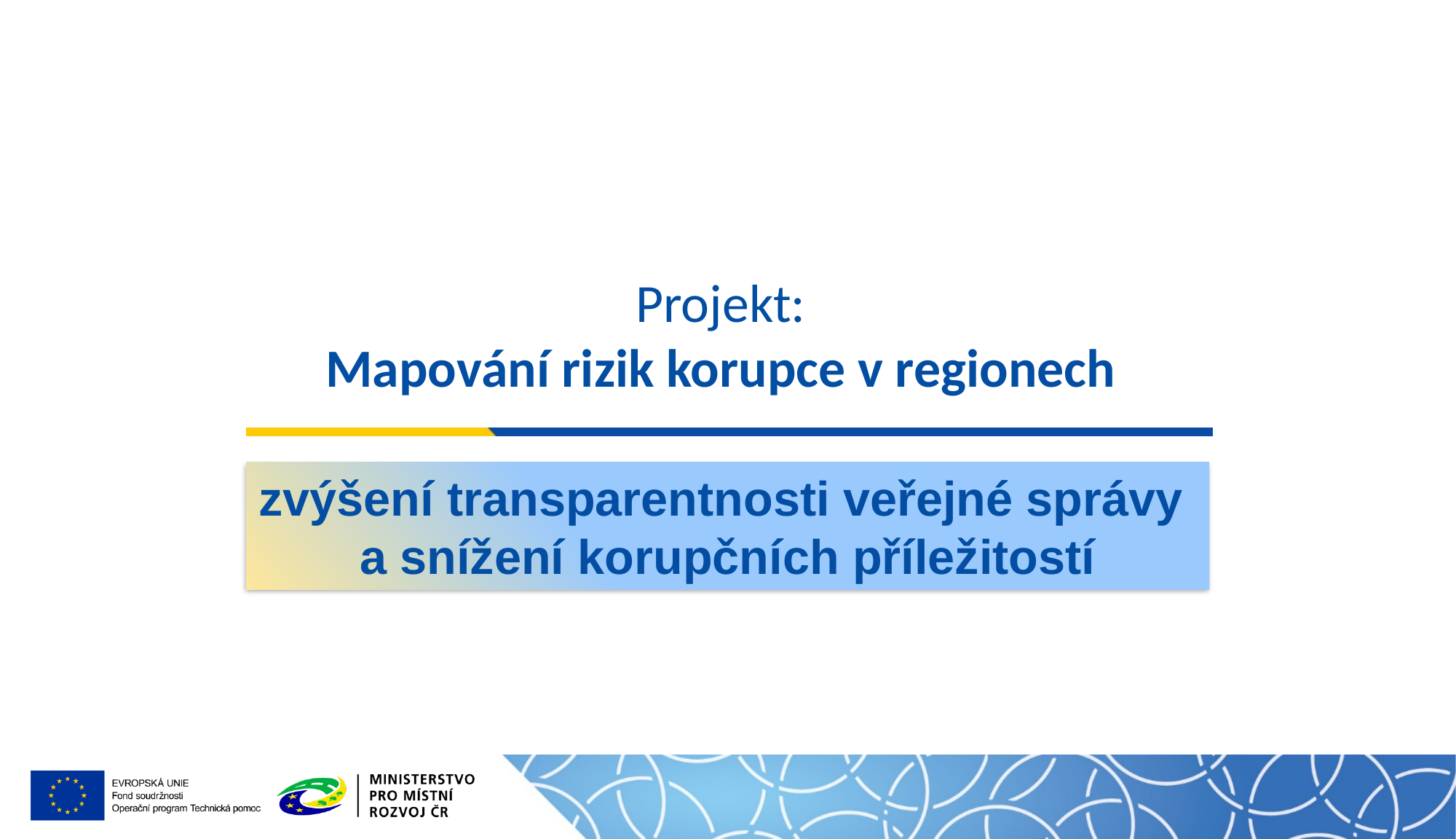

# Projekt: Mapování rizik korupce v regionech
zvýšení transparentnosti veřejné správy
a snížení korupčních příležitostí